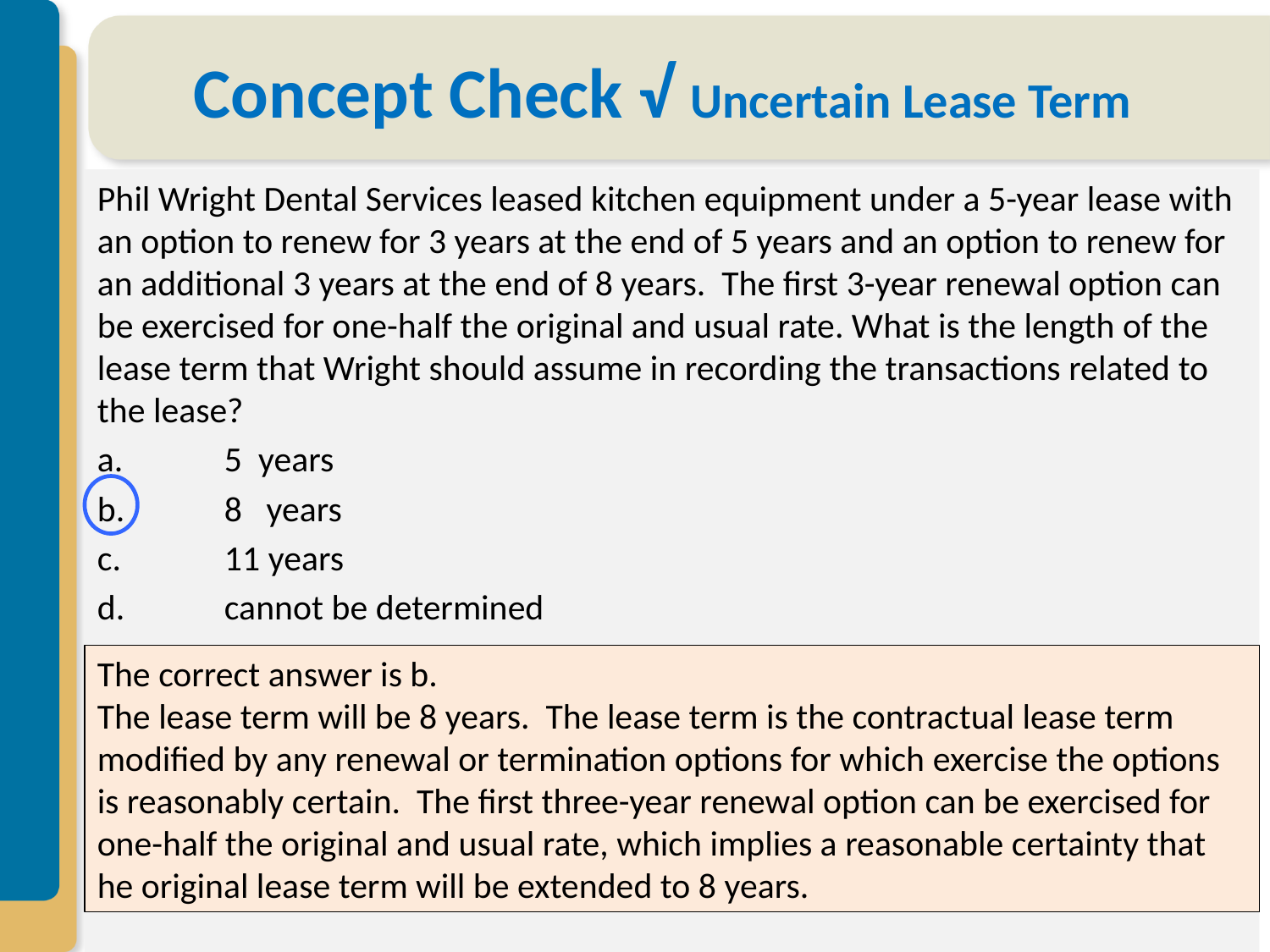

# Concept Check √ Uncertain Lease Term
Phil Wright Dental Services leased kitchen equipment under a 5-year lease with  an option to renew for 3 years at the end of 5 years and an option to renew for an additional 3 years at the end of 8 years.  The first 3-year renewal option can be exercised for one-half the original and usual rate. What is the length of the lease term that Wright should assume in recording the transactions related to the lease?
a.	5  years
b.	8   years
c.	11 years
d.	cannot be determined

The correct answer is b.
The lease term will be 8 years.  The lease term is the contractual lease term modified by any renewal or termination options for which exercise the options is reasonably certain.  The first three-year renewal option can be exercised for one-half the original and usual rate, which implies a reasonable certainty that he original lease term will be extended to 8 years.